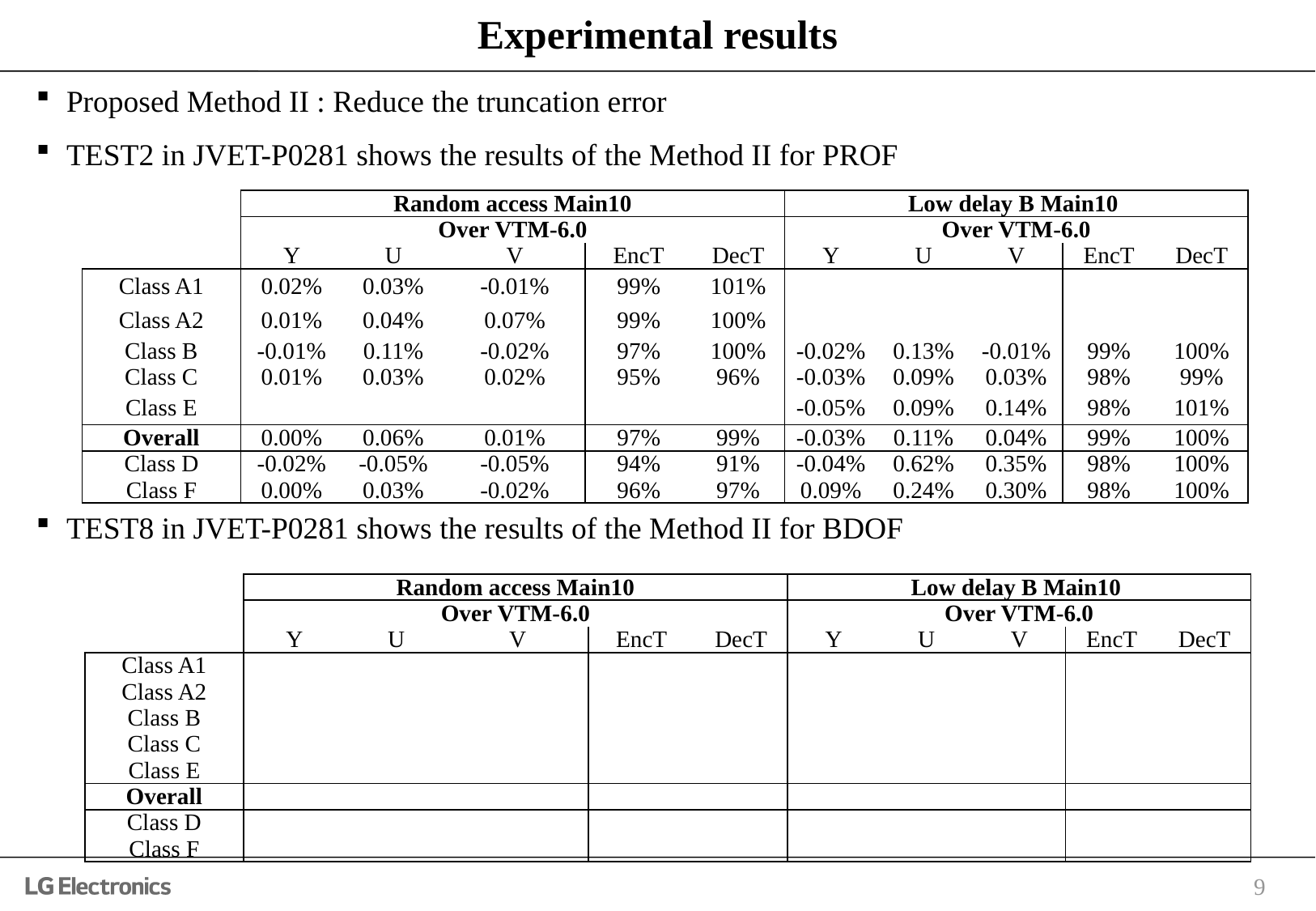

# Experimental results
Proposed Method II : Reduce the truncation error
TEST2 in JVET-P0281 shows the results of the Method II for PROF

TEST8 in JVET-P0281 shows the results of the Method II for BDOF

|  | Random access Main10 |  |  |  |  | Low delay B Main10 |  |  |  |  |
| --- | --- | --- | --- | --- | --- | --- | --- | --- | --- | --- |
|  | Over VTM-6.0 |  |  |  |  | Over VTM-6.0 |  |  |  |  |
|  | Y | U | V | EncT | DecT | Y | U | V | EncT | DecT |
| Class A1 | 0.02% | 0.03% | -0.01% | 99% | 101% |  |  |  |  |  |
| Class A2 | 0.01% | 0.04% | 0.07% | 99% | 100% |  |  |  |  |  |
| Class B | -0.01% | 0.11% | -0.02% | 97% | 100% | -0.02% | 0.13% | -0.01% | 99% | 100% |
| Class C | 0.01% | 0.03% | 0.02% | 95% | 96% | -0.03% | 0.09% | 0.03% | 98% | 99% |
| Class E |  |  |  |  |  | -0.05% | 0.09% | 0.14% | 98% | 101% |
| Overall | 0.00% | 0.06% | 0.01% | 97% | 99% | -0.03% | 0.11% | 0.04% | 99% | 100% |
| Class D | -0.02% | -0.05% | -0.05% | 94% | 91% | -0.04% | 0.62% | 0.35% | 98% | 100% |
| Class F | 0.00% | 0.03% | -0.02% | 96% | 97% | 0.09% | 0.24% | 0.30% | 98% | 100% |
|  | Random access Main10 |  |  |  |  | Low delay B Main10 |  |  |  |  |
| --- | --- | --- | --- | --- | --- | --- | --- | --- | --- | --- |
|  | Over VTM-6.0 |  |  |  |  | Over VTM-6.0 |  |  |  |  |
|  | Y | U | V | EncT | DecT | Y | U | V | EncT | DecT |
| Class A1 |  |  |  |  |  |  |  |  |  |  |
| Class A2 |  |  |  |  |  |  |  |  |  |  |
| Class B |  |  |  |  |  |  |  |  |  |  |
| Class C |  |  |  |  |  |  |  |  |  |  |
| Class E |  |  |  |  |  |  |  |  |  |  |
| Overall |  |  |  |  |  |  |  |  |  |  |
| Class D |  |  |  |  |  |  |  |  |  |  |
| Class F |  |  |  |  |  |  |  |  |  |  |
9